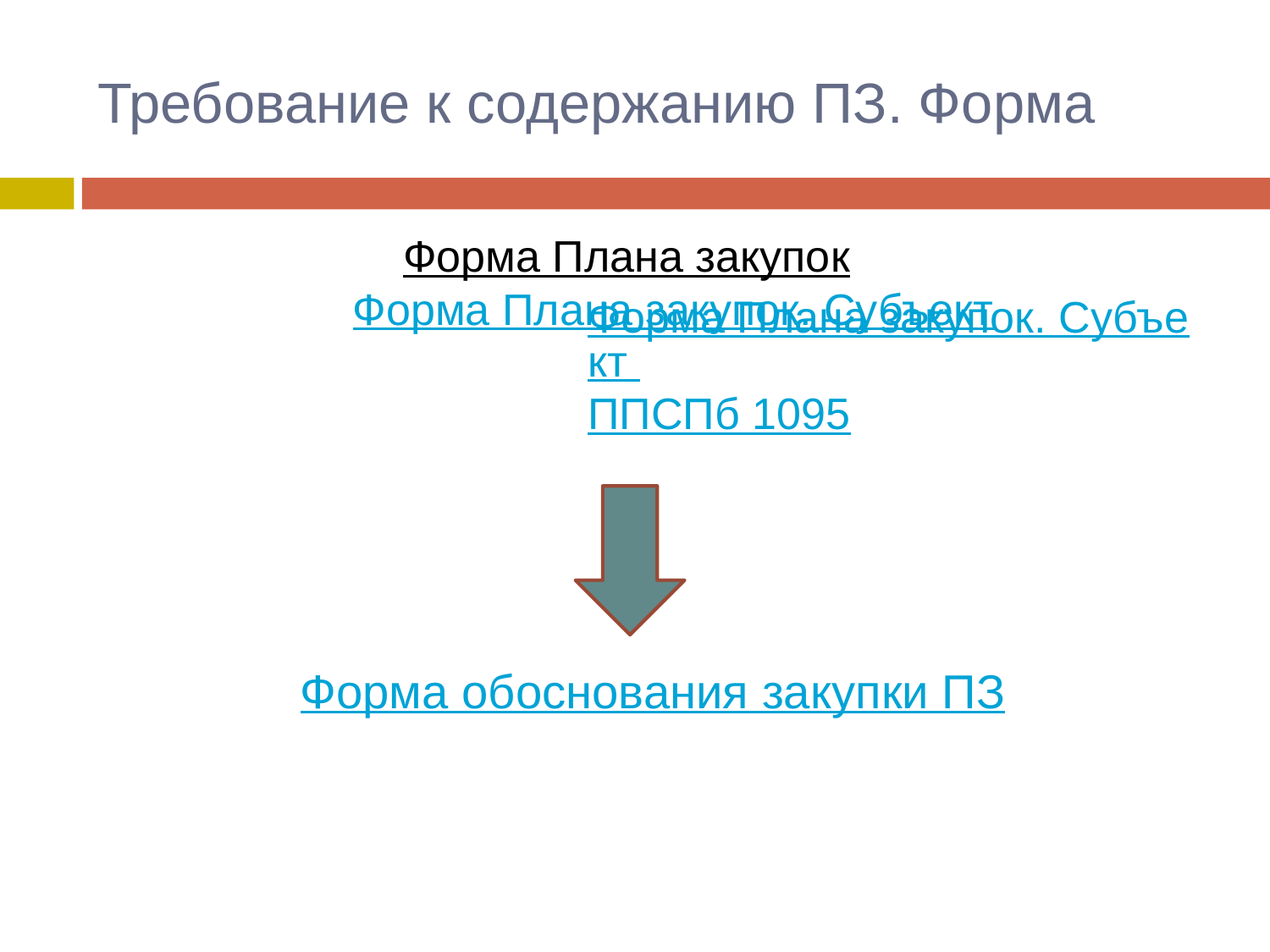

# Требование к содержанию ПЗ. Форма
Форма Плана закупок    Форма Плана закупок. Субъект

Форма Плана закупок. Субъект ППСПб 1095

Форма обоснования закупки ПЗ